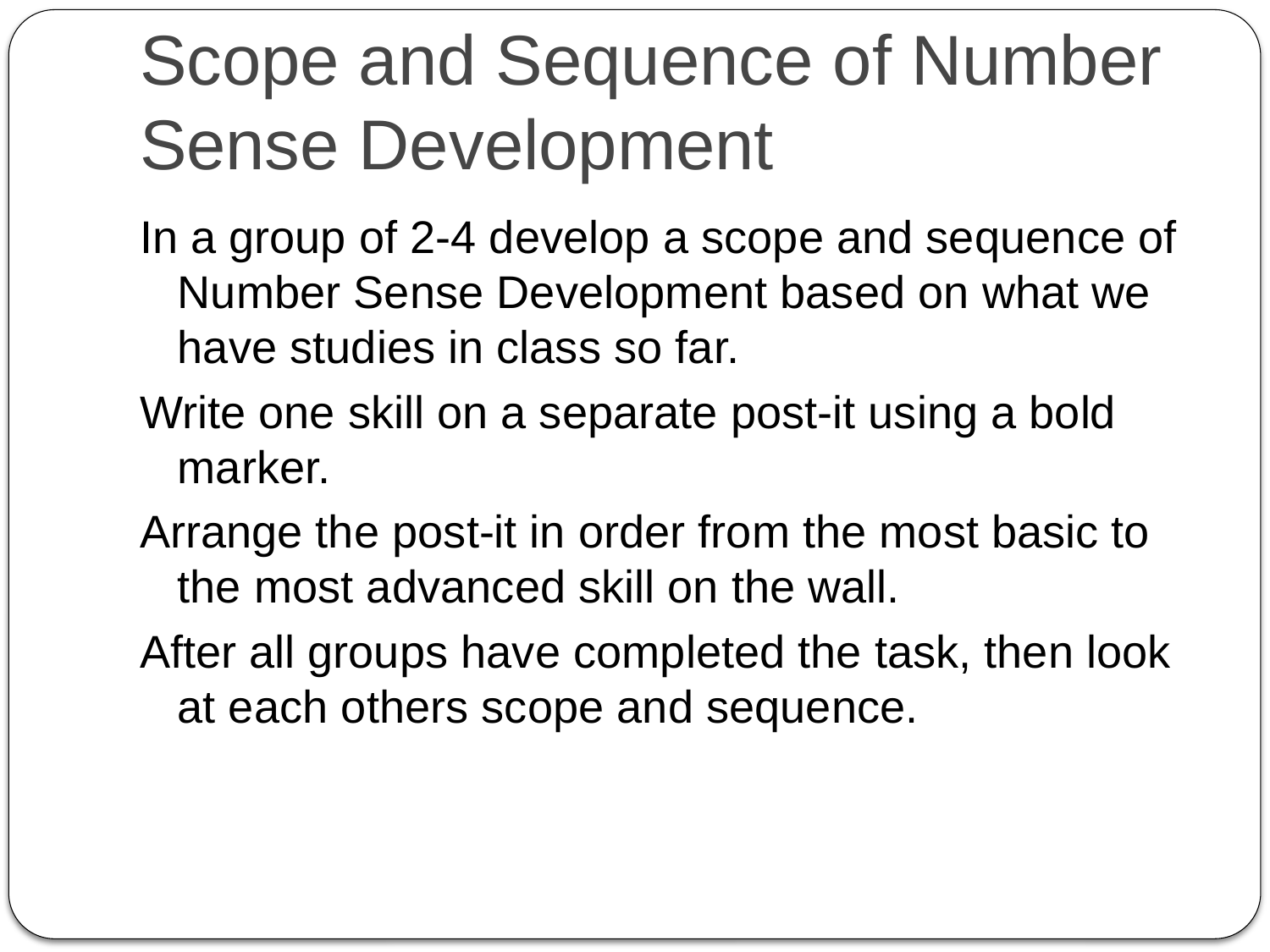

# Scope and Sequence of Number Sense Development
In a group of 2-4 develop a scope and sequence of Number Sense Development based on what we have studies in class so far.
Write one skill on a separate post-it using a bold marker.
Arrange the post-it in order from the most basic to the most advanced skill on the wall.
After all groups have completed the task, then look at each others scope and sequence.